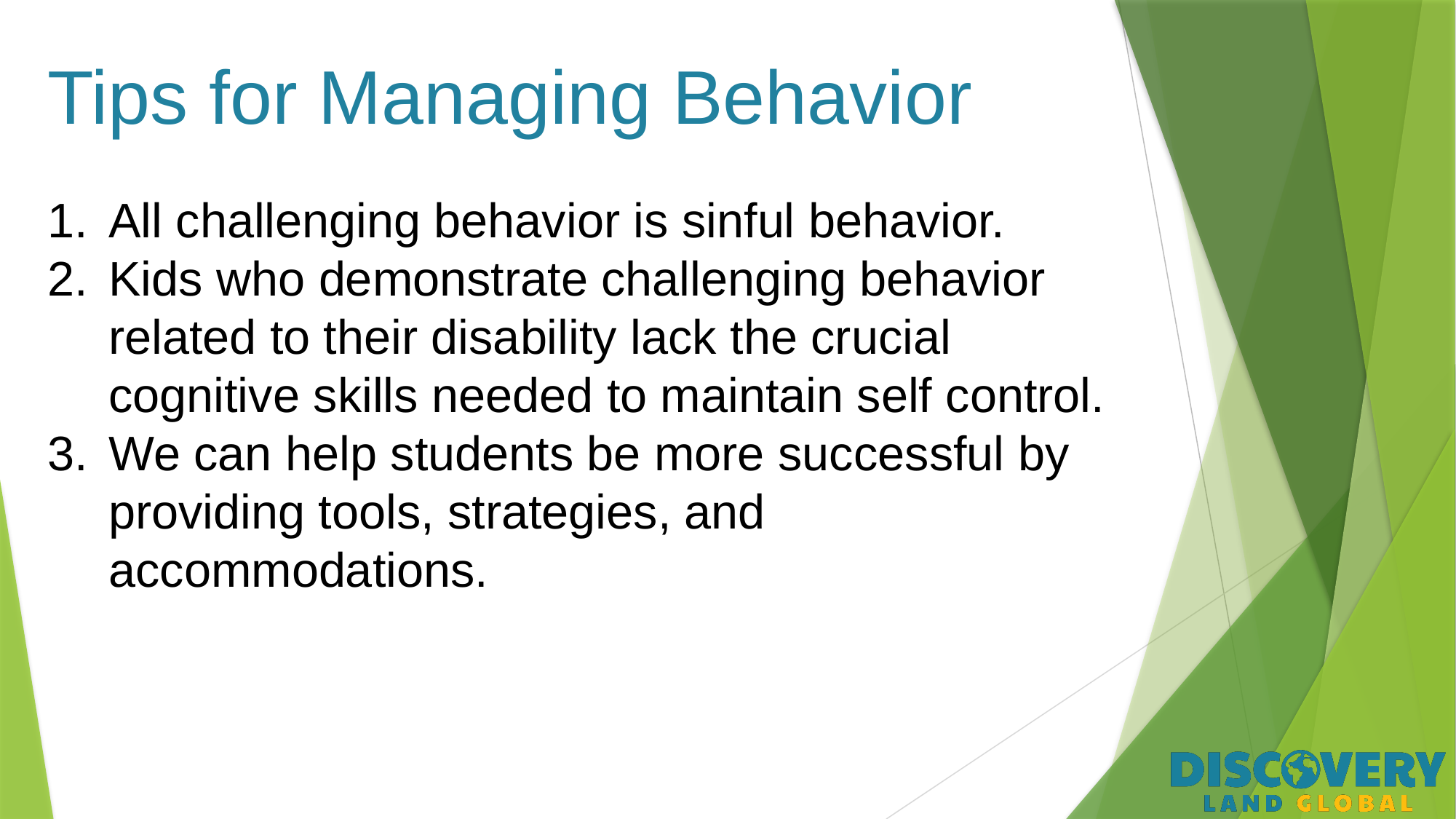

# Tips for Managing Behavior
All challenging behavior is sinful behavior.
Kids who demonstrate challenging behavior related to their disability lack the crucial cognitive skills needed to maintain self control.
We can help students be more successful by providing tools, strategies, and accommodations.